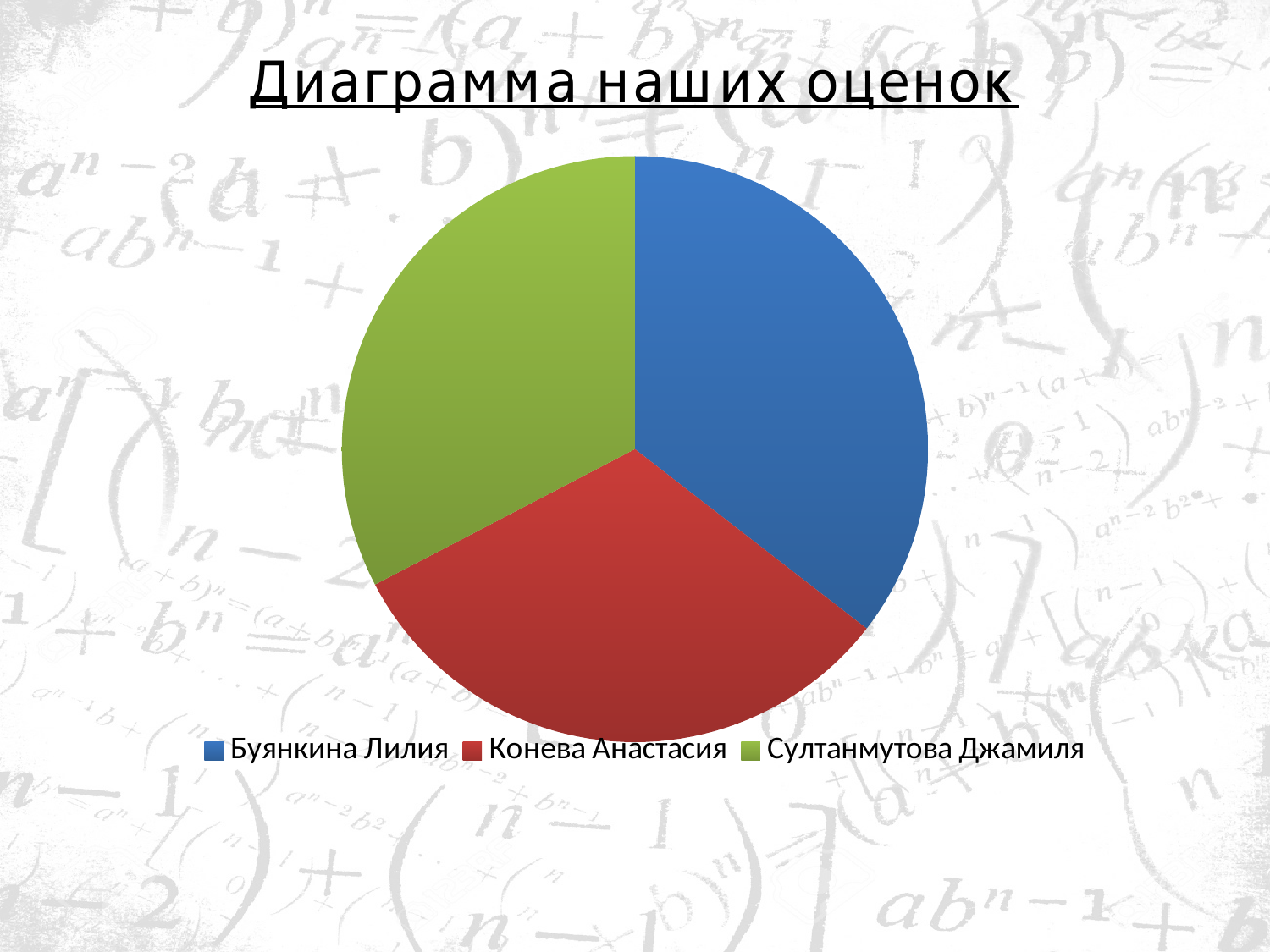

# Диаграмма наших оценок

### Chart

| Category | Продажи |
|---|---|
| Буянкина Лилия | 4.5 |
| Конева Анастасия | 4.04 |
| Султанмутова Джамиля | 4.14 |